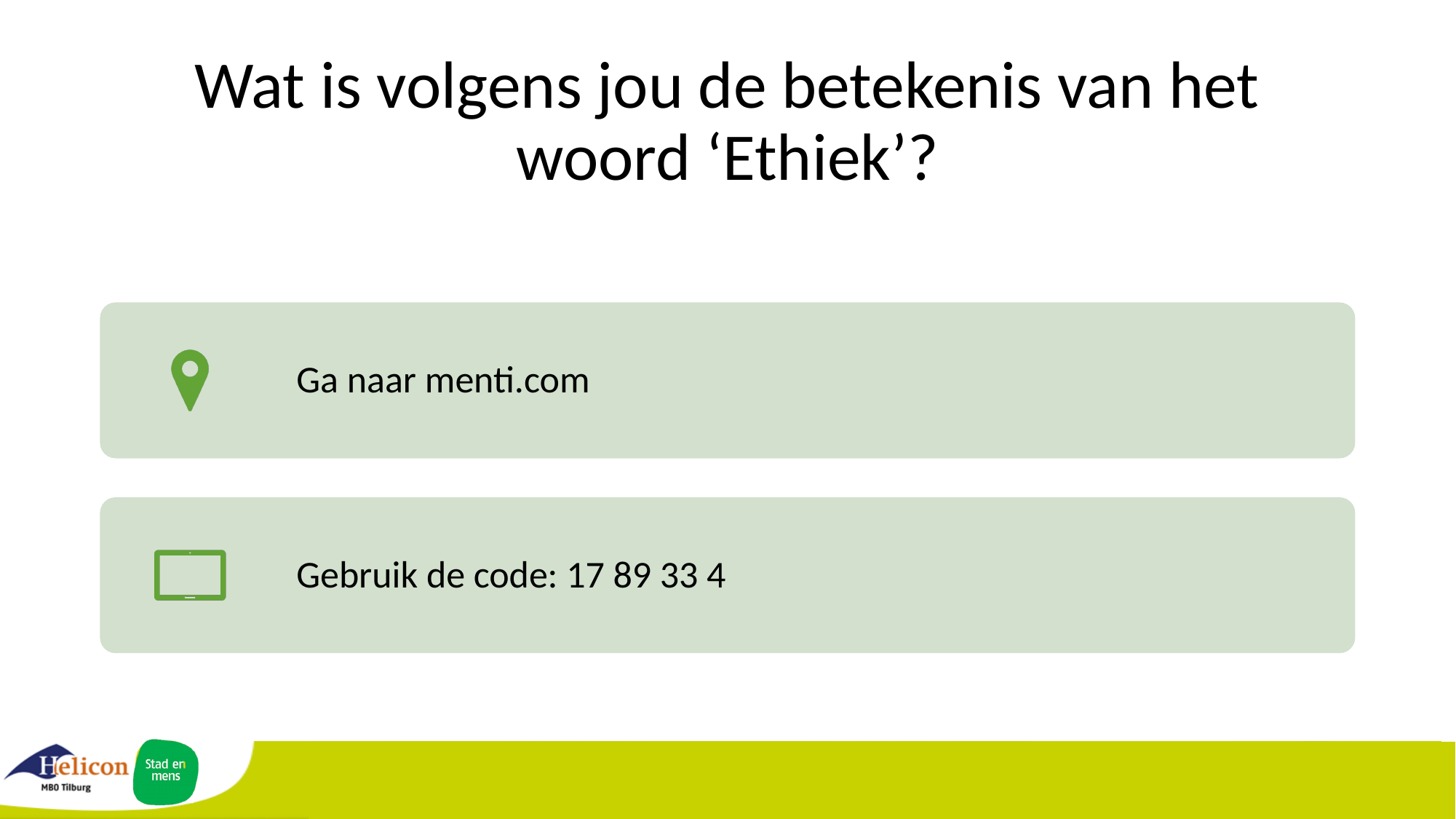

# Wat is volgens jou de betekenis van het woord ‘Ethiek’?
Ga naar menti.com
Gebruik de code: 17 89 33 4